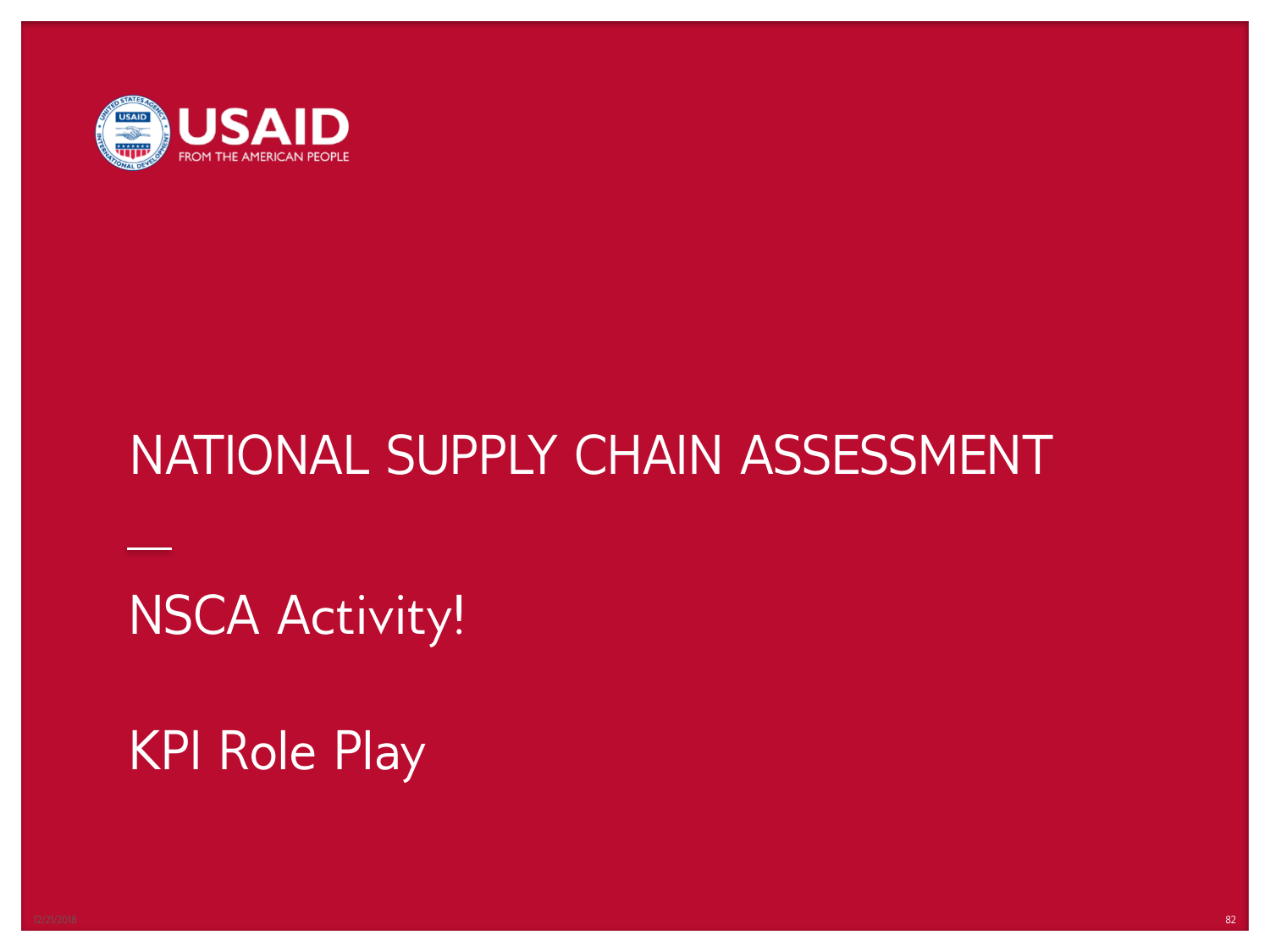

12/21/2018
# NSCA Activity! KPI Role Play
82